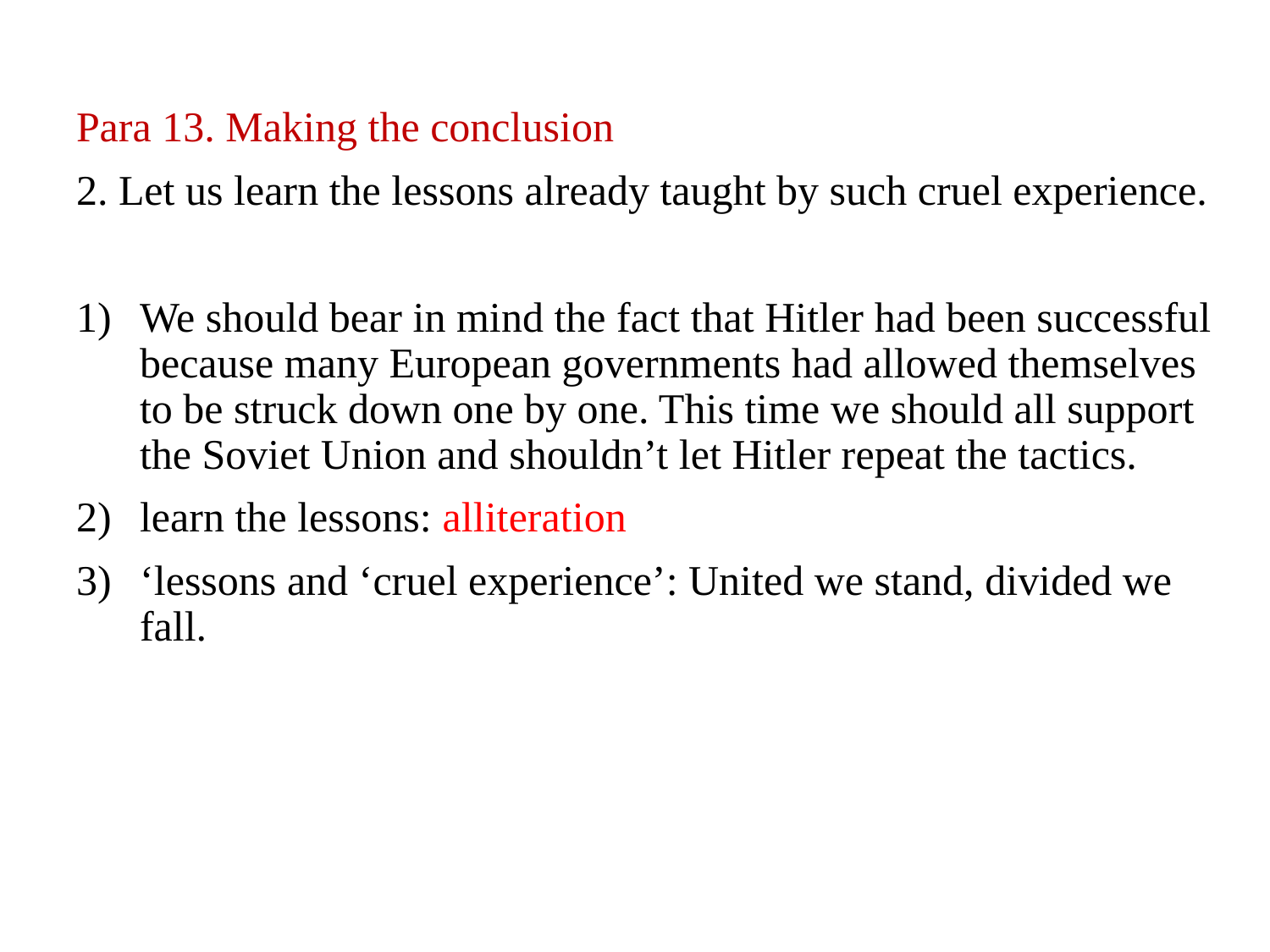

Para 13. Making the conclusion
2. Let us learn the lessons already taught by such cruel experience.

We should bear in mind the fact that Hitler had been successful because many European governments had allowed themselves to be struck down one by one. This time we should all support the Soviet Union and shouldn’t let Hitler repeat the tactics.
learn the lessons: alliteration
‘lessons and ‘cruel experience’: United we stand, divided we fall.